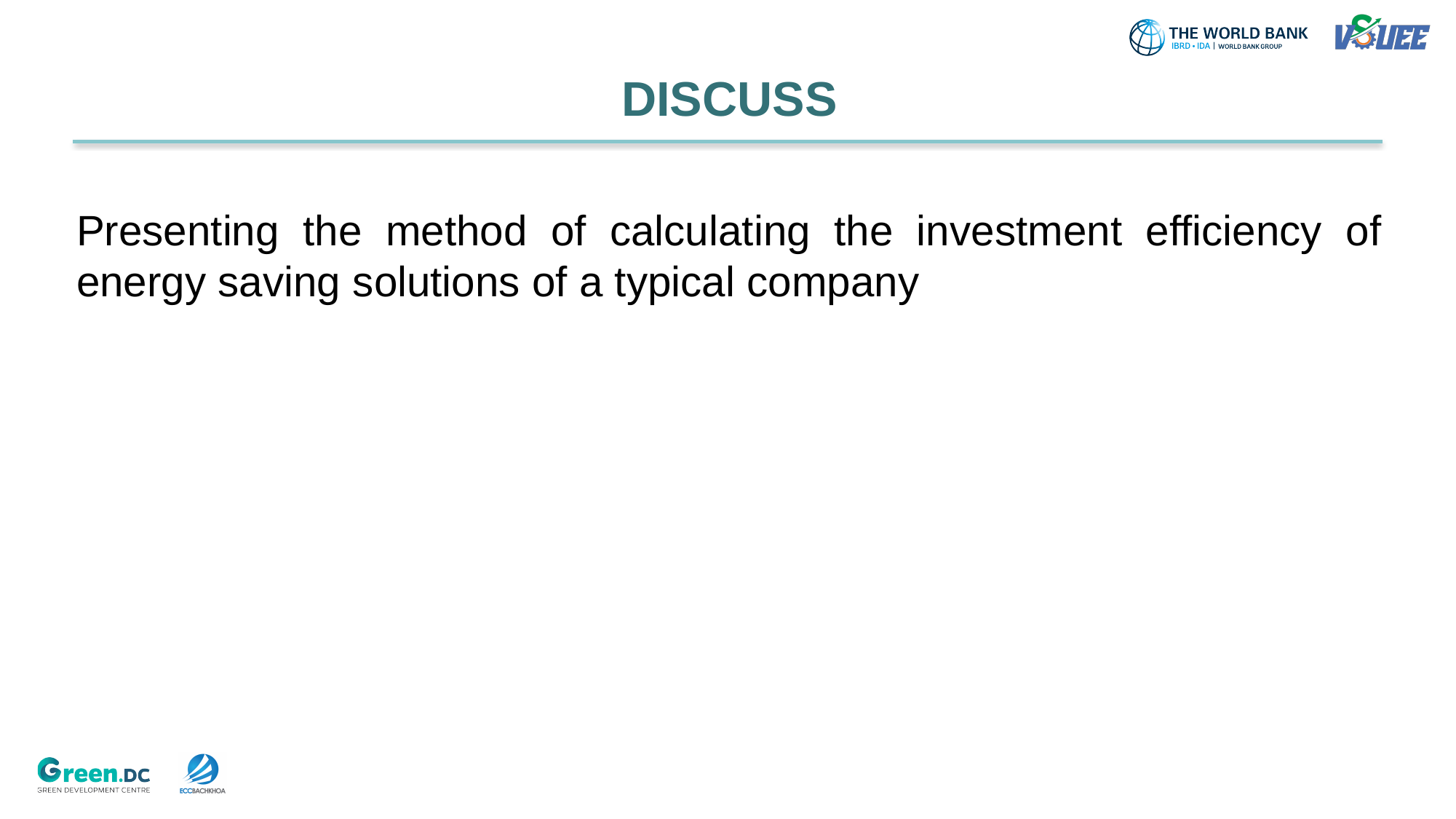

DISCUSS
# Presenting the method of calculating the investment efficiency of energy saving solutions of a typical company